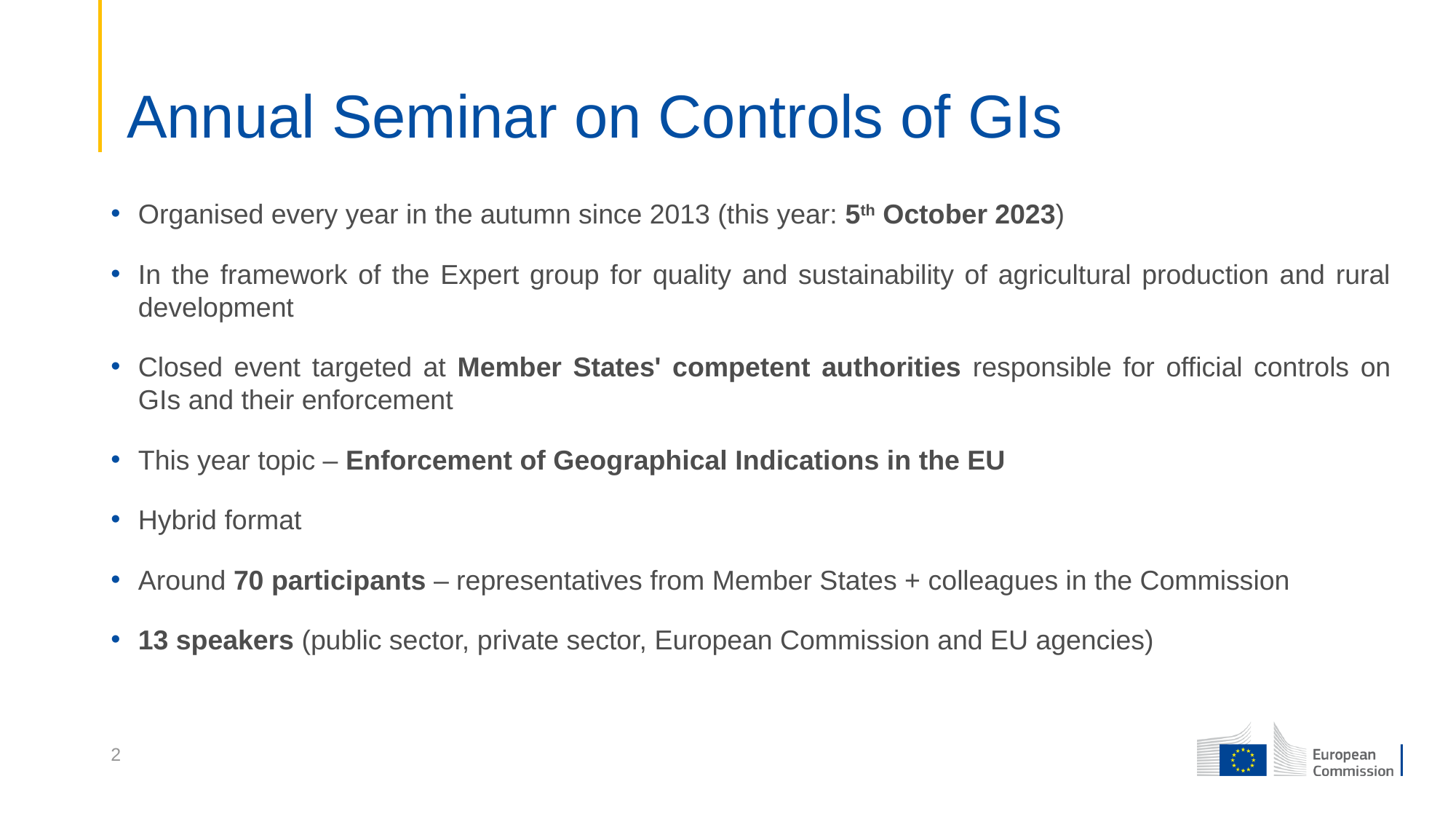

# Annual Seminar on Controls of GIs
Organised every year in the autumn since 2013 (this year: 5th October 2023)
In the framework of the Expert group for quality and sustainability of agricultural production and rural development
Closed event targeted at Member States' competent authorities responsible for official controls on GIs and their enforcement
This year topic – Enforcement of Geographical Indications in the EU
Hybrid format
Around 70 participants – representatives from Member States + colleagues in the Commission
13 speakers (public sector, private sector, European Commission and EU agencies)

2